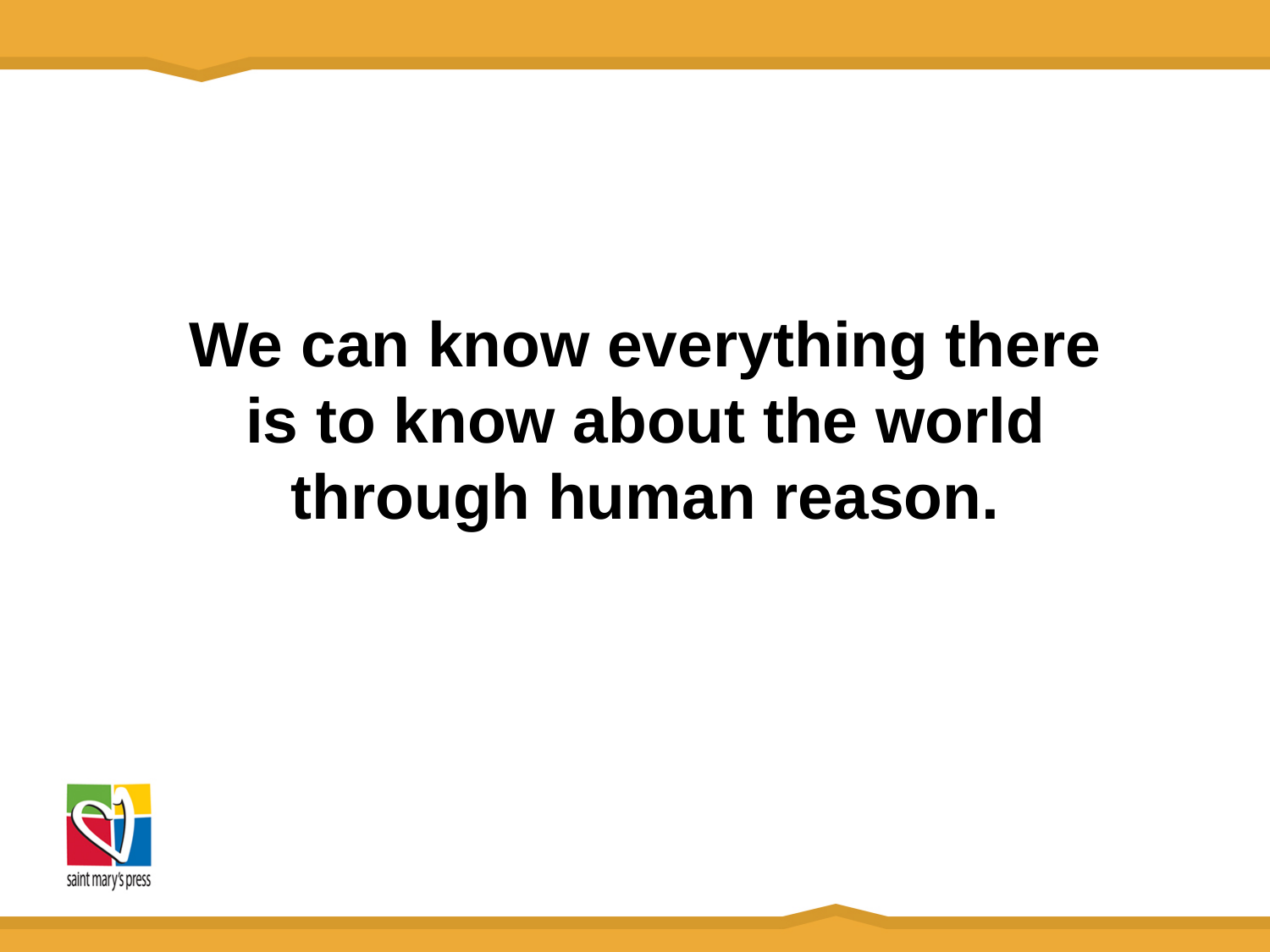

# We can know everything there is to know about the world through human reason.